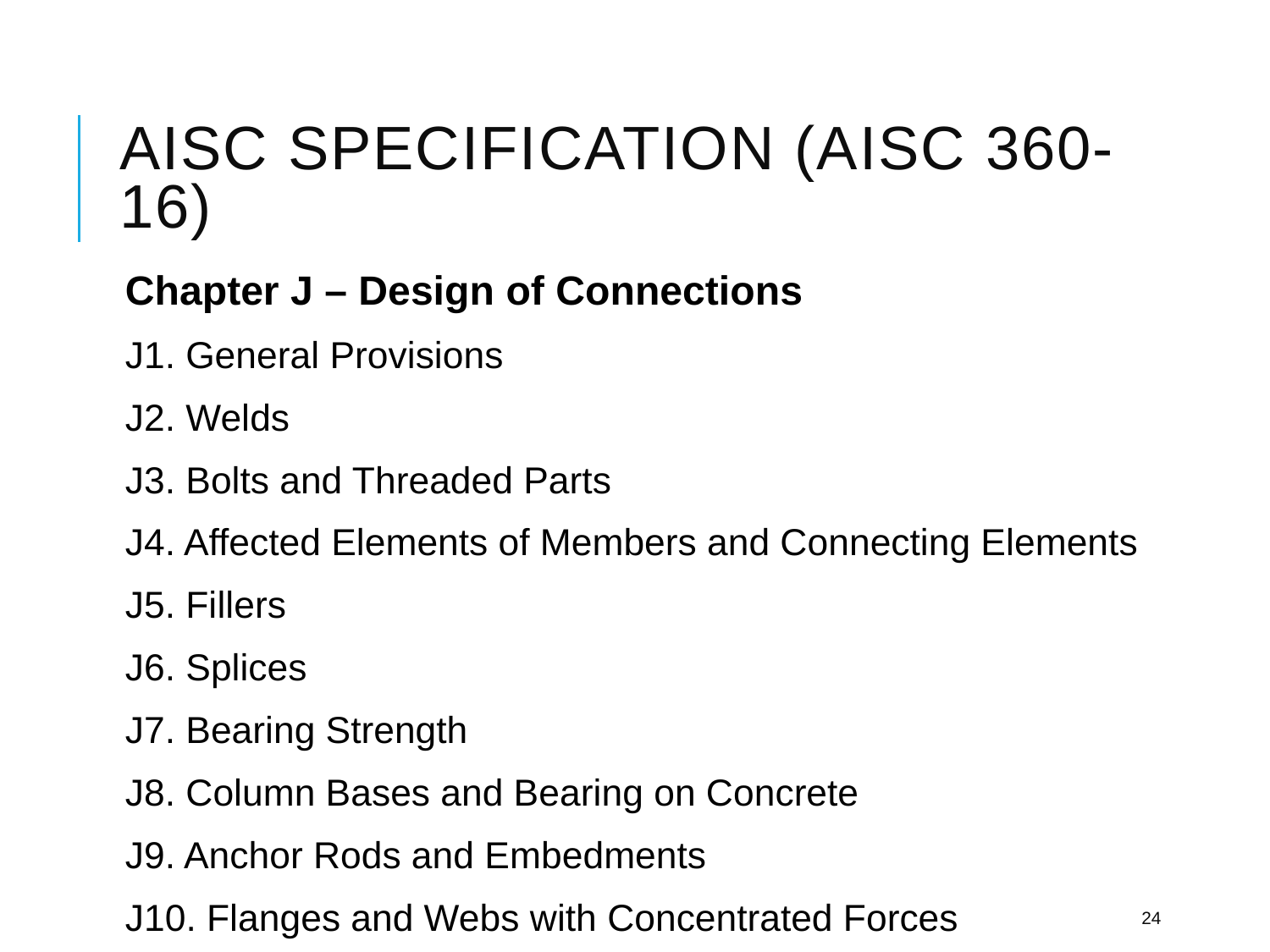

# AISC Specification (aisc 360-16)
Chapter J – Design of Connections
J1. General Provisions
J2. Welds
J3. Bolts and Threaded Parts
J4. Affected Elements of Members and Connecting Elements
J5. Fillers
J6. Splices
J7. Bearing Strength
J8. Column Bases and Bearing on Concrete
J9. Anchor Rods and Embedments
J10. Flanges and Webs with Concentrated Forces
24